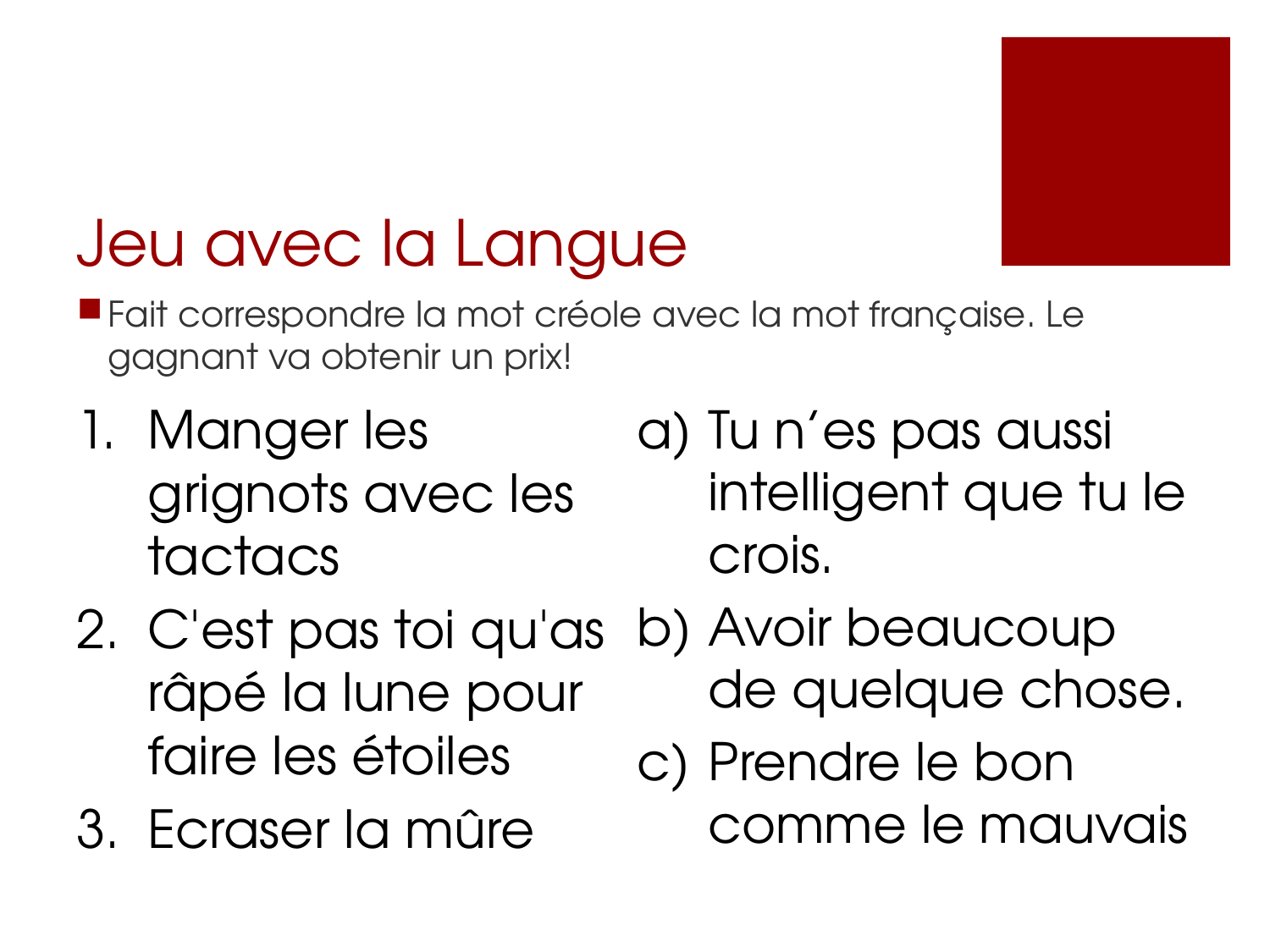

# Jeu avec la Langue
Fait correspondre la mot créole avec la mot française. Le gagnant va obtenir un prix!
Manger les grignots avec les tactacs
C'est pas toi qu'as râpé la lune pour faire les étoiles
Ecraser la mûre
Tu n’es pas aussi intelligent que tu le crois.
Avoir beaucoup de quelque chose.
Prendre le bon comme le mauvais